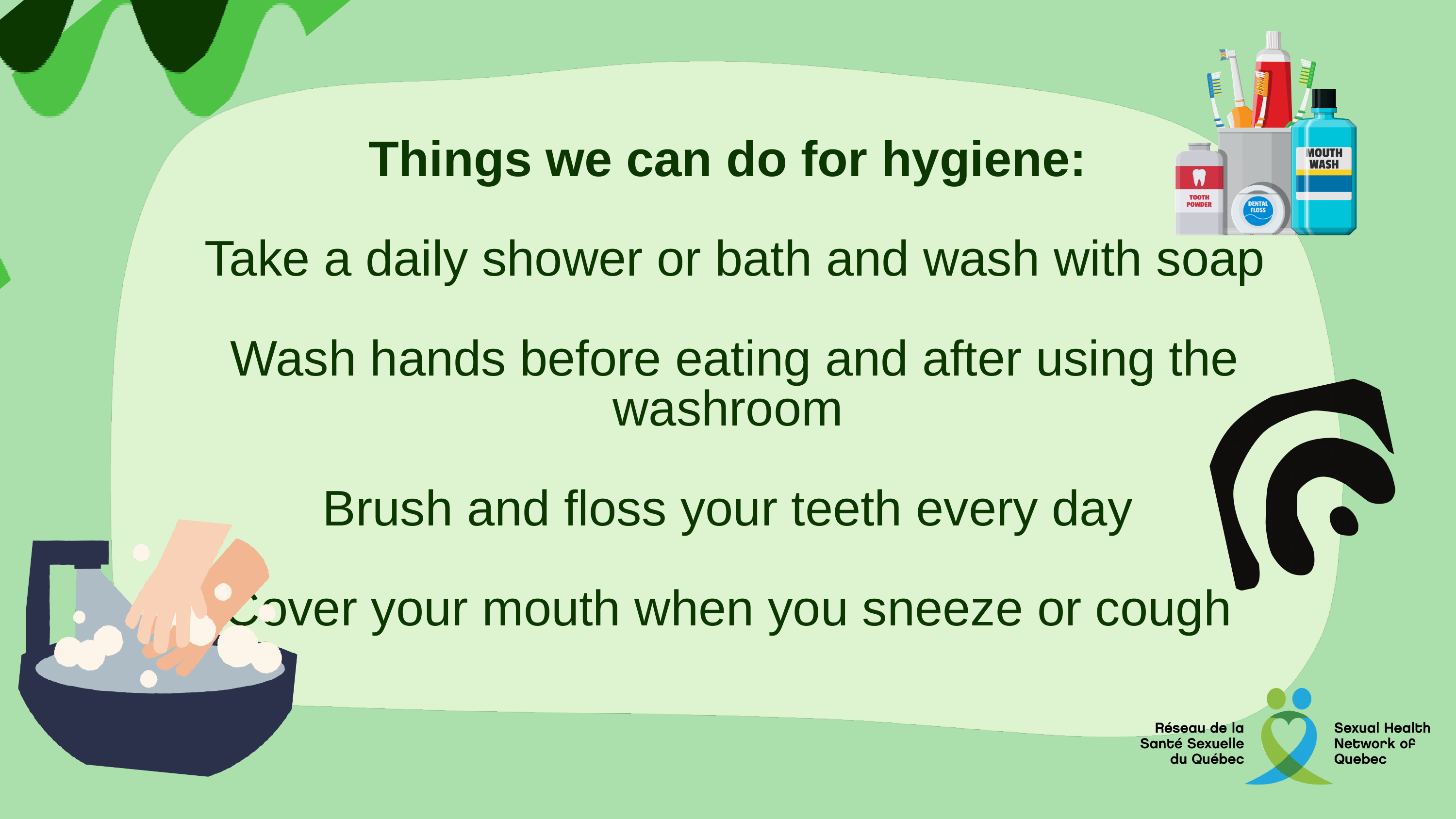

Things we can do for hygiene:

 Take a daily shower or bath and wash with soap

 Wash hands before eating and after using the washroom

 Brush and floss your teeth every day

Cover your mouth when you sneeze or cough